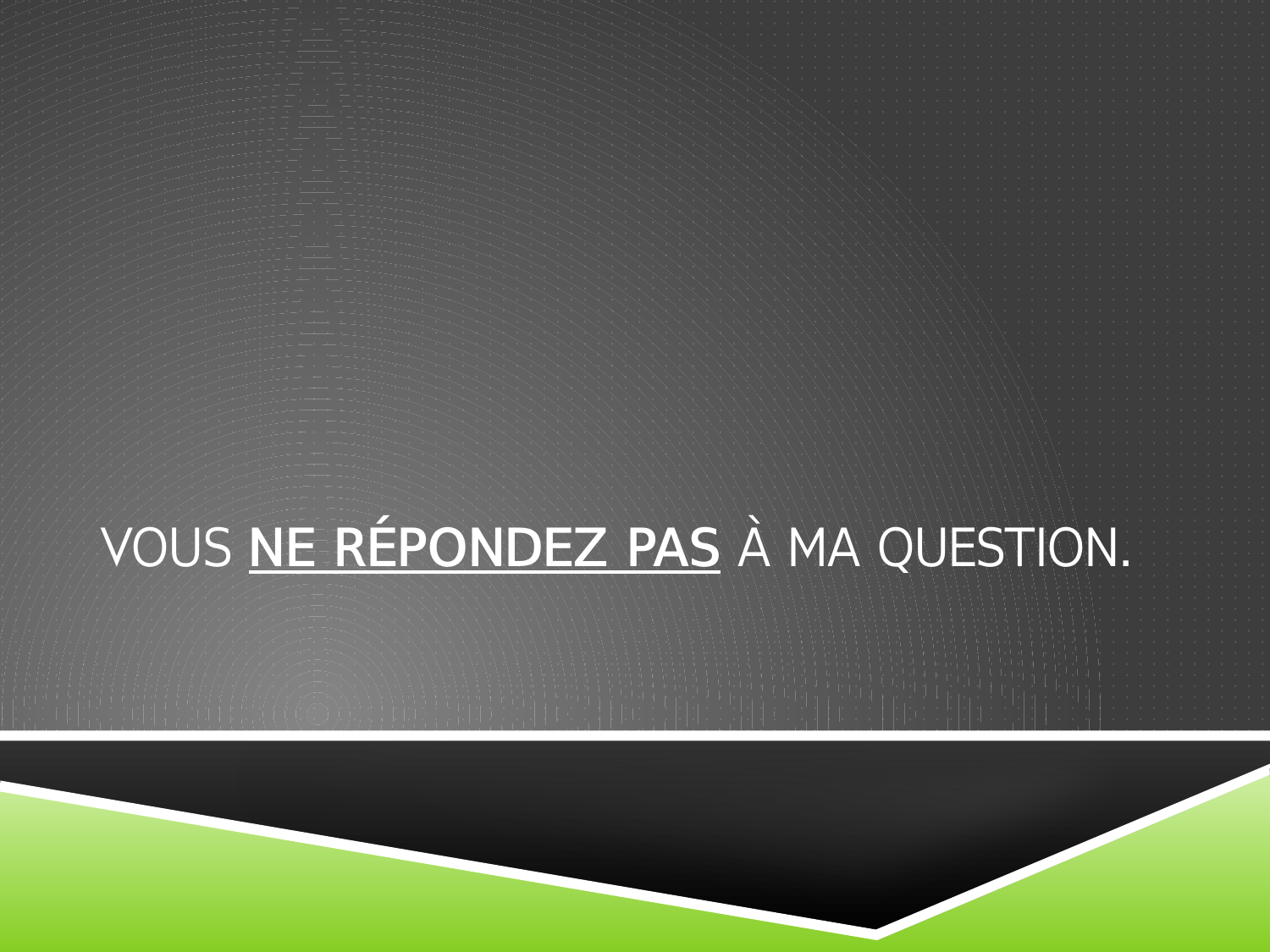

# Vous ne répondez pas à ma question.